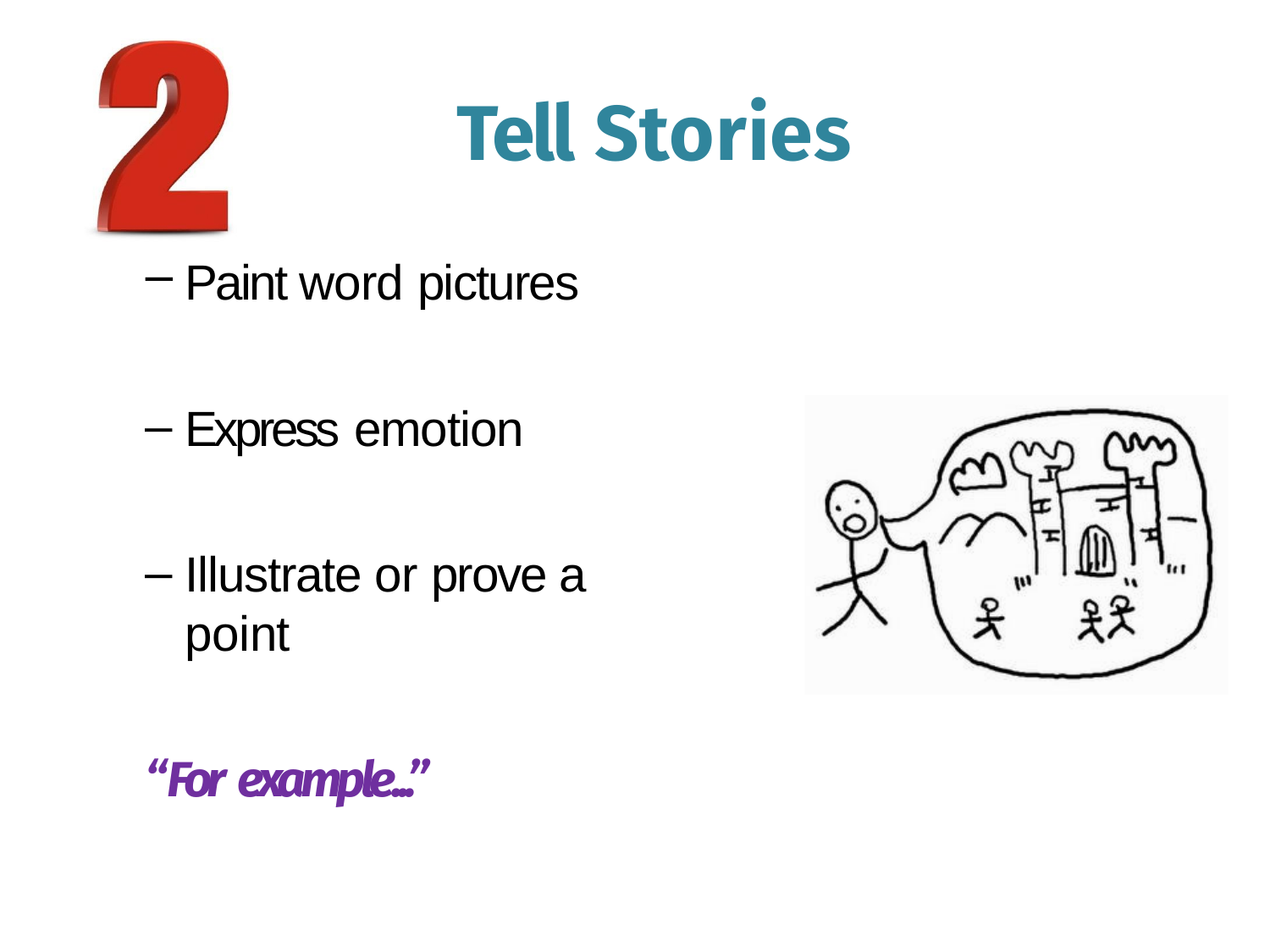

# Tell Stories
Paint word pictures

Express emotion

Illustrate or prove a point

“For example...”